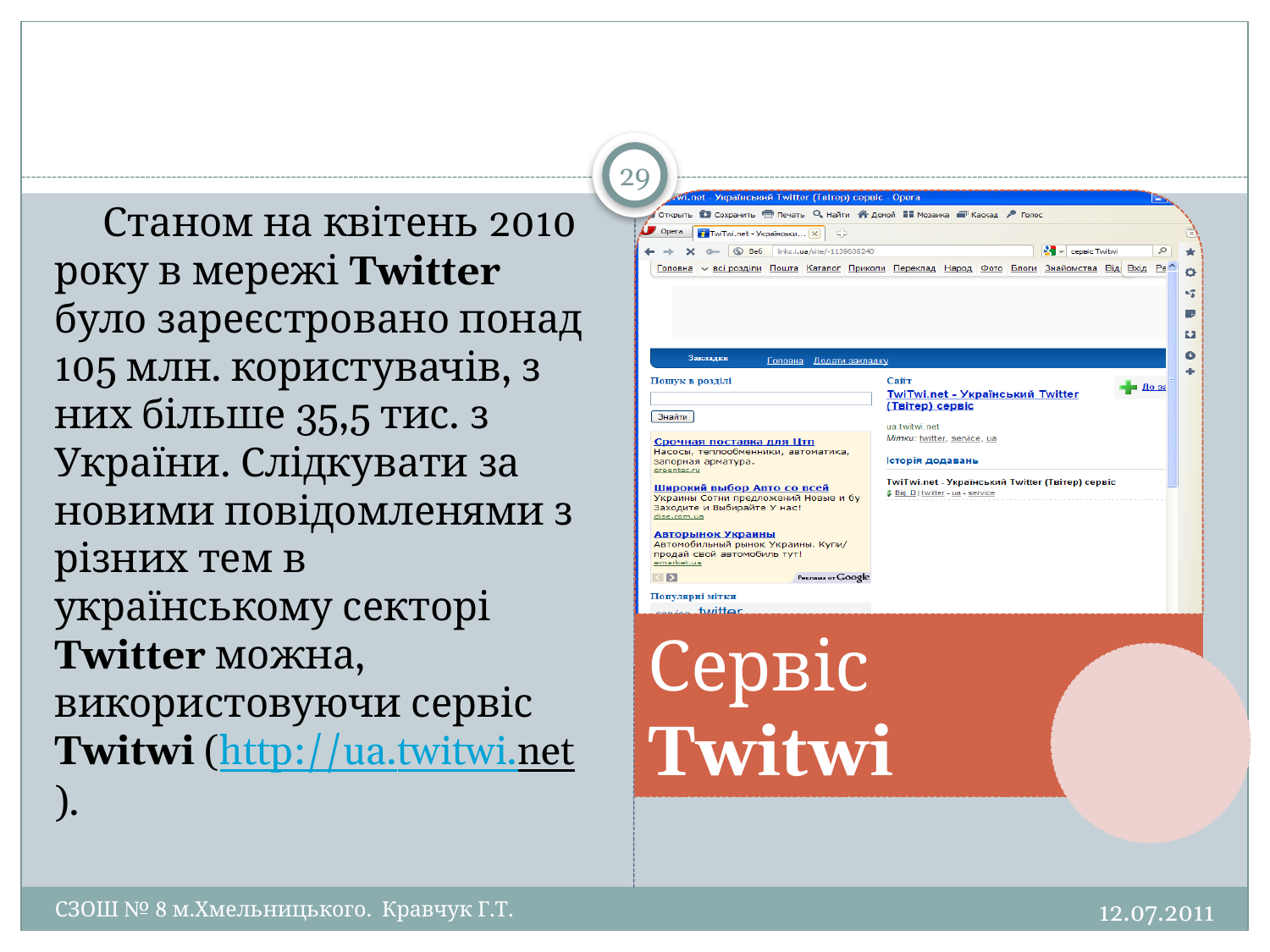

29
Станом на квітень 2010 року в мережі Twitter було зареєстровано понад 105 млн. користувачів, з них більше 35,5 тис. з України. Слідкувати за новими повідомленями з різних тем в українському секторі Twitter можна, використовуючи сервіс Twitwi (http://ua.twitwi.net).

Сервіс Twitwi
12.07.2011
СЗОШ № 8 м.Хмельницького.  Кравчук Г.Т.